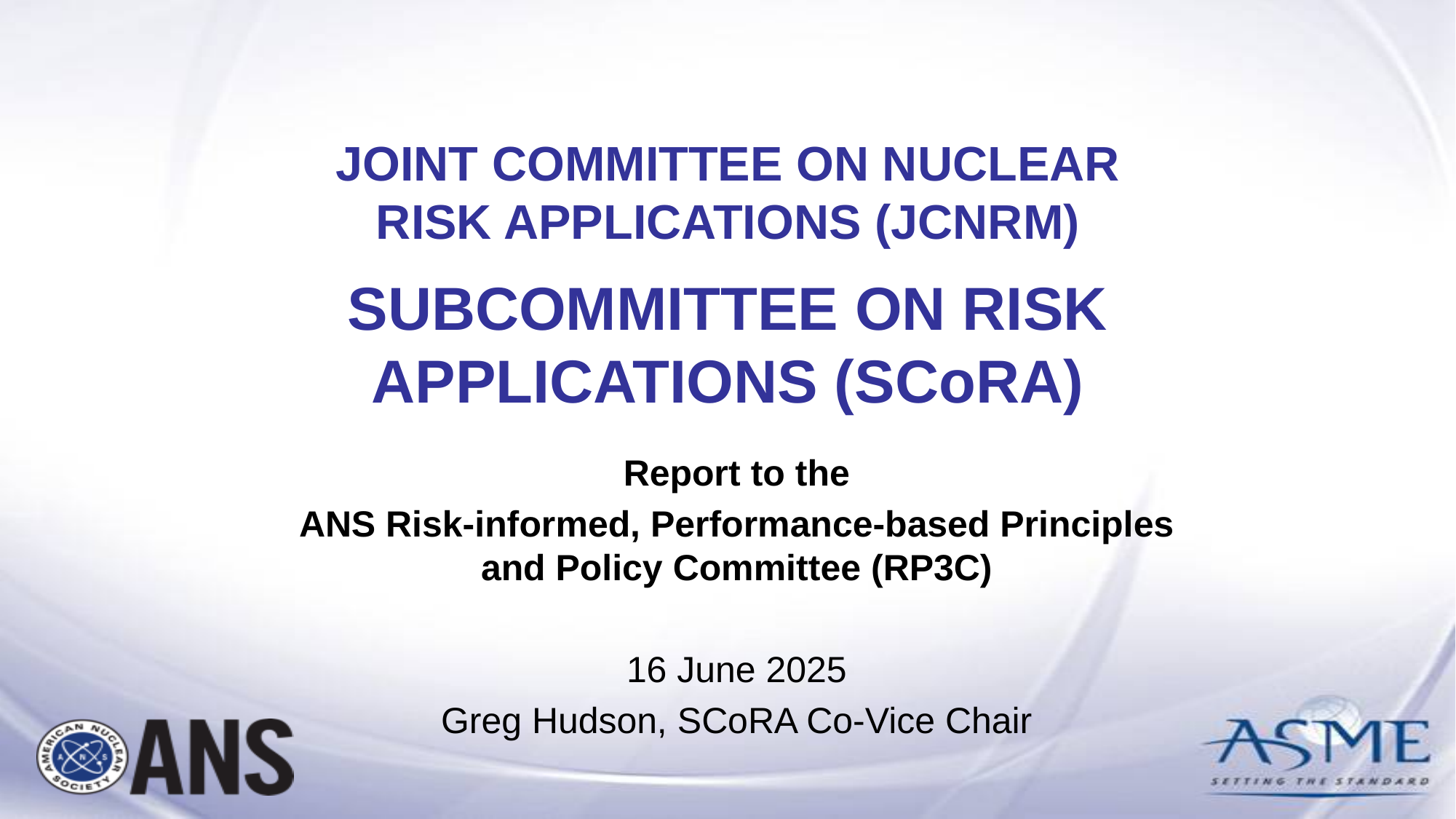

# Joint Committee on Nuclear Risk Applications (JCNRM)
Subcommittee on Risk Applications (SCoRA)
Report to the
ANS Risk-informed, Performance-based Principles and Policy Committee (RP3C)

16 June 2025
Greg Hudson, SCoRA Co-Vice Chair